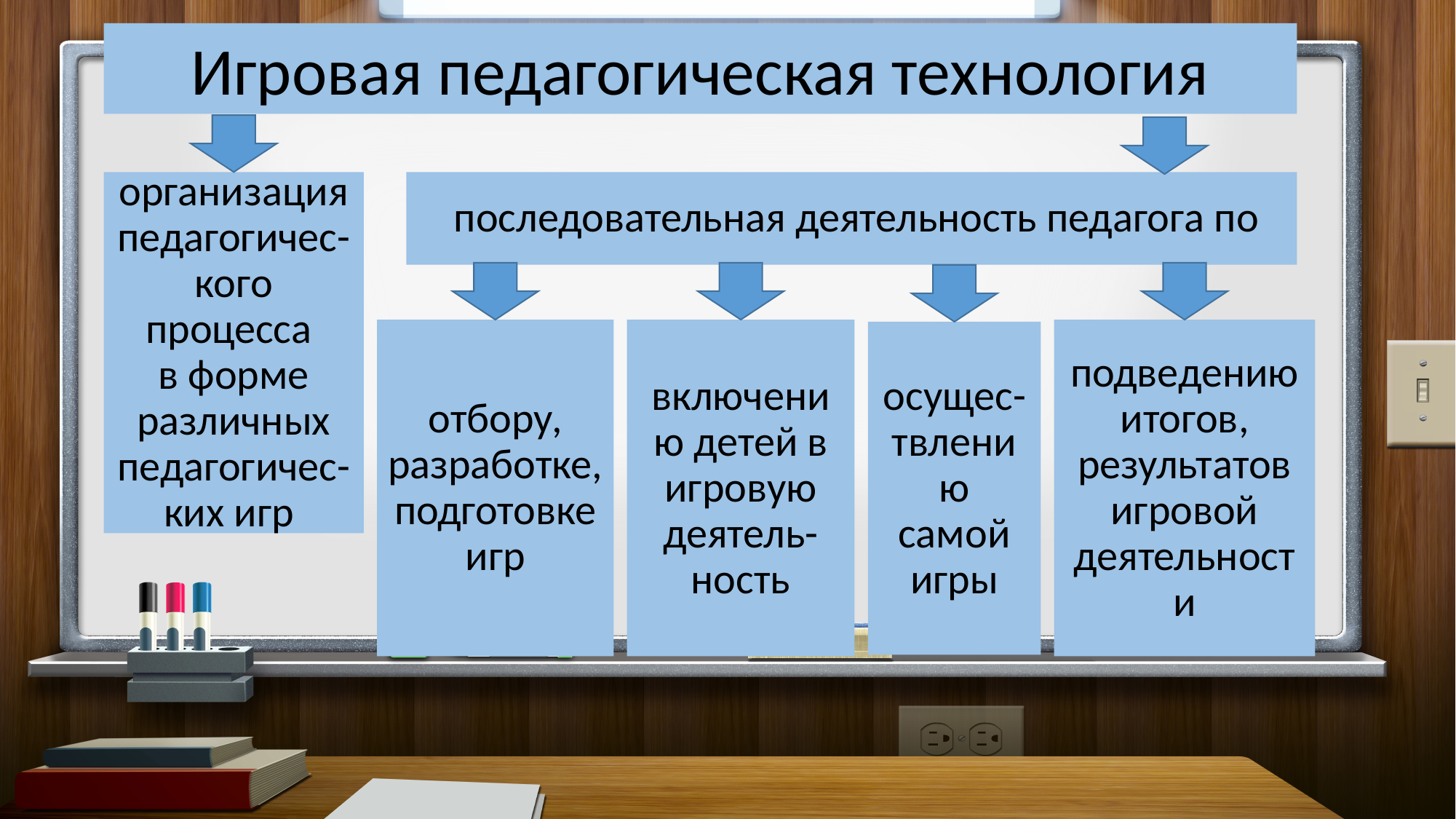

Игровая педагогическая технология

# организация педагогичес-кого процесса в форме различных педагогичес-ких игр
 последовательная деятельность педагога по

отбору, разработке, подготовке игр
включению детей в игровую деятель-ность
подведению итогов, результатов игровой деятельности
осущес-твлению самой игры